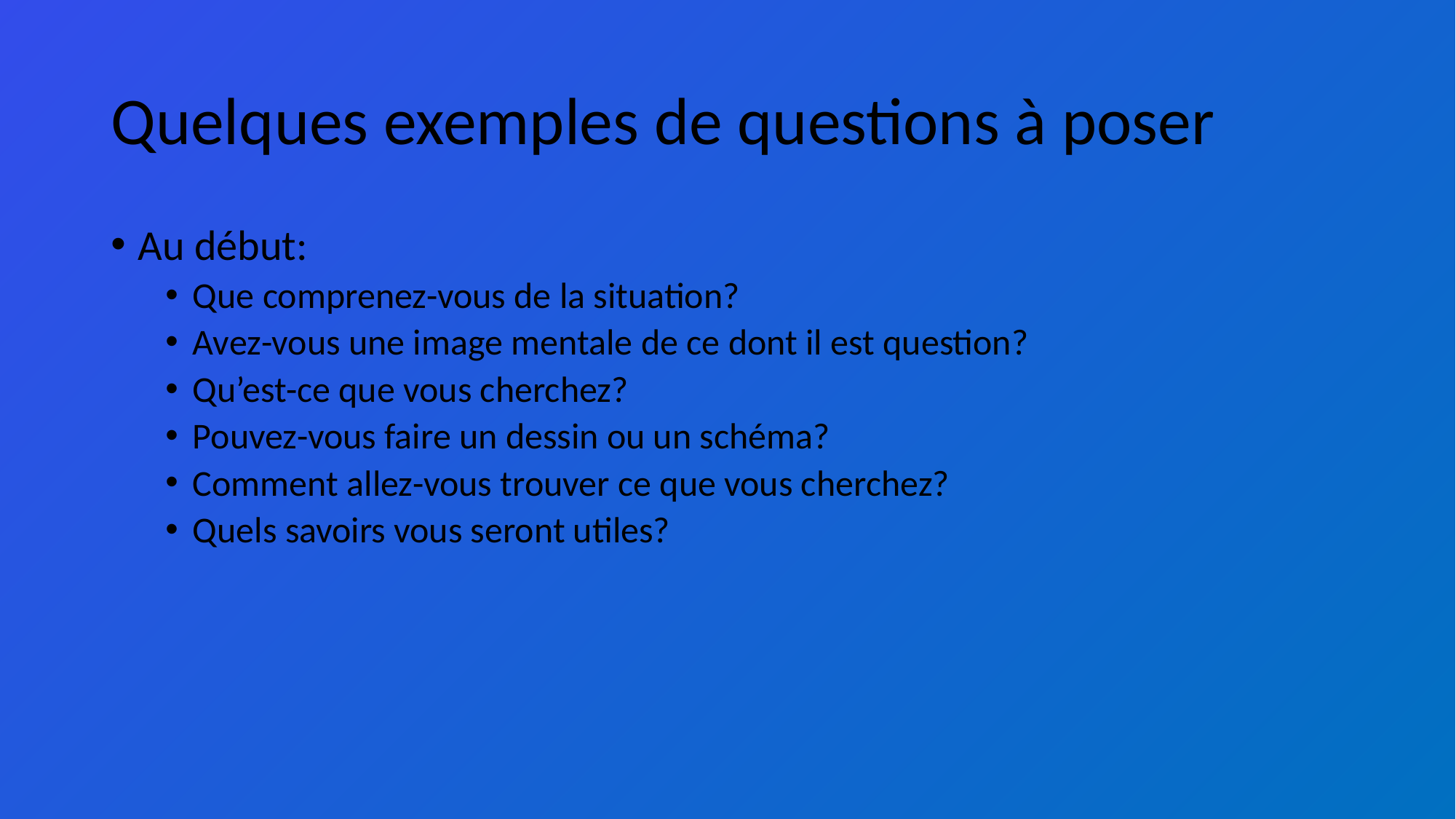

# Quelques exemples de questions à poser
Au début:
Que comprenez-vous de la situation?
Avez-vous une image mentale de ce dont il est question?
Qu’est-ce que vous cherchez?
Pouvez-vous faire un dessin ou un schéma?
Comment allez-vous trouver ce que vous cherchez?
Quels savoirs vous seront utiles?